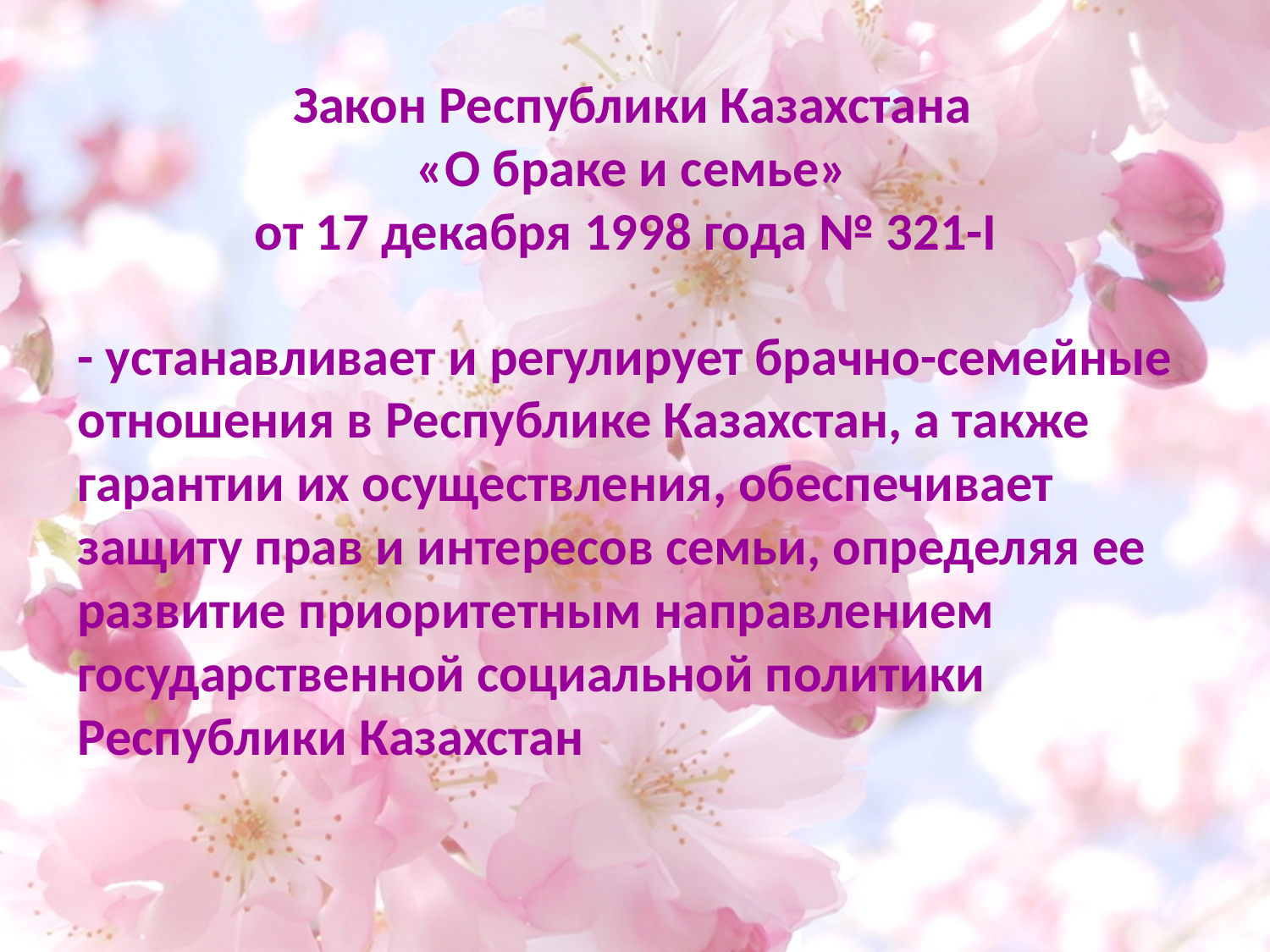

# Закон Республики Казахстана «О браке и семье» от 17 декабря 1998 года № 321-I
- устанавливает и регулирует брачно-семейные отношения в Республике Казахстан, а также гарантии их осуществления, обеспечивает защиту прав и интересов семьи, определяя ее развитие приоритетным направлением государственной социальной политики Республики Казахстан